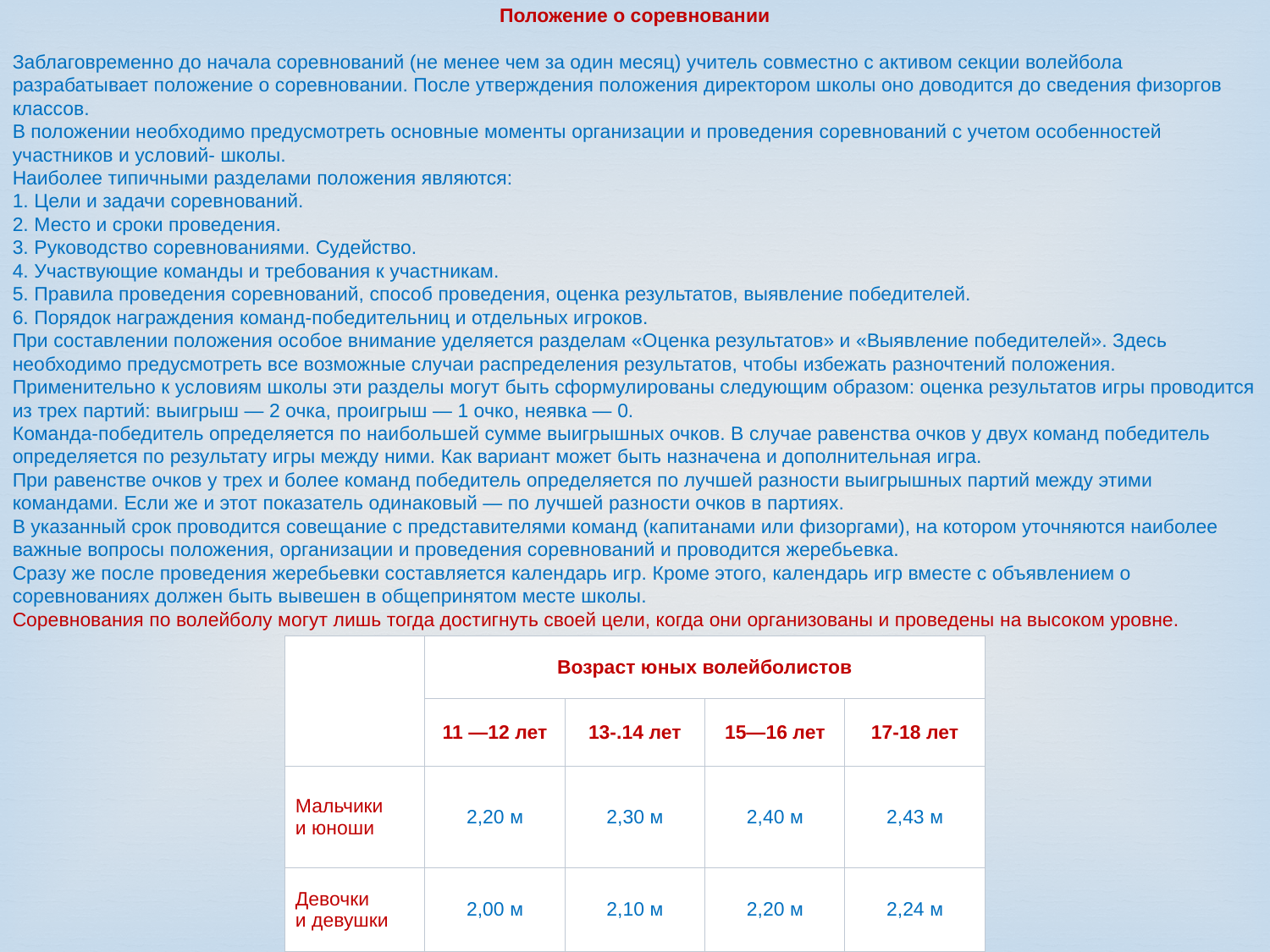

Положение о соревновании

Заблаговременно до начала соревнований (не менее чем за один месяц) учитель совместно с активом секции волейбола разрабатывает положение о соревновании. После утверждения положения директором школы оно доводится до сведения физоргов классов.
В положении необходимо предусмотреть основные моменты организации и проведения соревнований с учетом особенностей участников и условий- школы.
Наиболее типичными разделами положения являются:
1. Цели и задачи соревнований.
2. Место и сроки проведения.
3. Руководство соревнованиями. Судейство.
4. Участвующие команды и требования к участникам.
5. Правила проведения соревнований, способ проведения, оценка результатов, выявление победителей.
6. Порядок награждения команд-победительниц и отдельных игроков.
При составлении положения особое внимание уделяется разделам «Оценка результатов» и «Выявление победителей». Здесь необходимо предусмотреть все возможные случаи распределения результатов, чтобы избежать разночтений положения. Применительно к условиям школы эти разделы могут быть сформулированы следующим образом: оценка результатов игры проводится из трех партий: выигрыш — 2 очка, проигрыш — 1 очко, неявка — 0.
Команда-победитель определяется по наибольшей сумме выигрышных очков. В случае равенства очков у двух команд победитель определяется по результату игры между ними. Как вариант может быть назначена и дополнительная игра.
При равенстве очков у трех и более команд победитель определяется по лучшей разности выигрышных партий между этими командами. Если же и этот показатель одинаковый — по лучшей разности очков в партиях.
В указанный срок проводится совещание с представителями команд (капитанами или физоргами), на котором уточняются наиболее важные вопросы положения, организации и проведения соревнований и проводится жеребьевка.
Сразу же после проведения жеребьевки составляется календарь игр. Кроме этого, календарь игр вместе с объявлением о соревнованиях должен быть вывешен в общепринятом месте школы.
Соревнования по волейболу могут лишь тогда достигнуть своей цели, когда они организованы и проведены на высоком уровне.

|  | Возраст юных волейболистов |  |  |  |
| --- | --- | --- | --- | --- |
|  | 11 —12 лет | 13-.14 лет | 15—16 лет | 17-18 лет |
| Мальчики и юноши | 2,20 м | 2,30 м | 2,40 м | 2,43 м |
| Девочки и девушки | 2,00 м | 2,10 м | 2,20 м | 2,24 м |